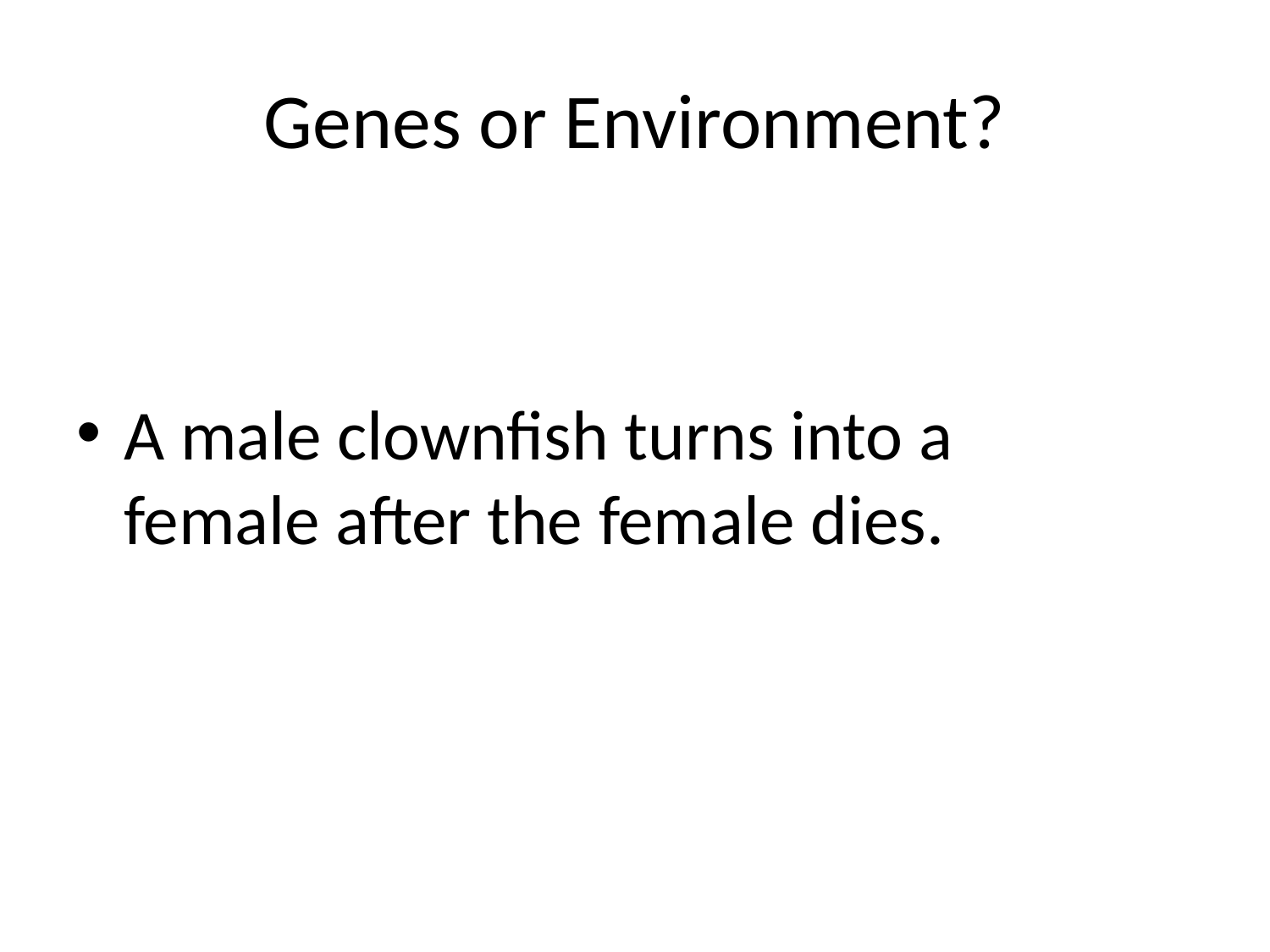

# Genes or Environment?

A male clownfish turns into a female after the female dies.